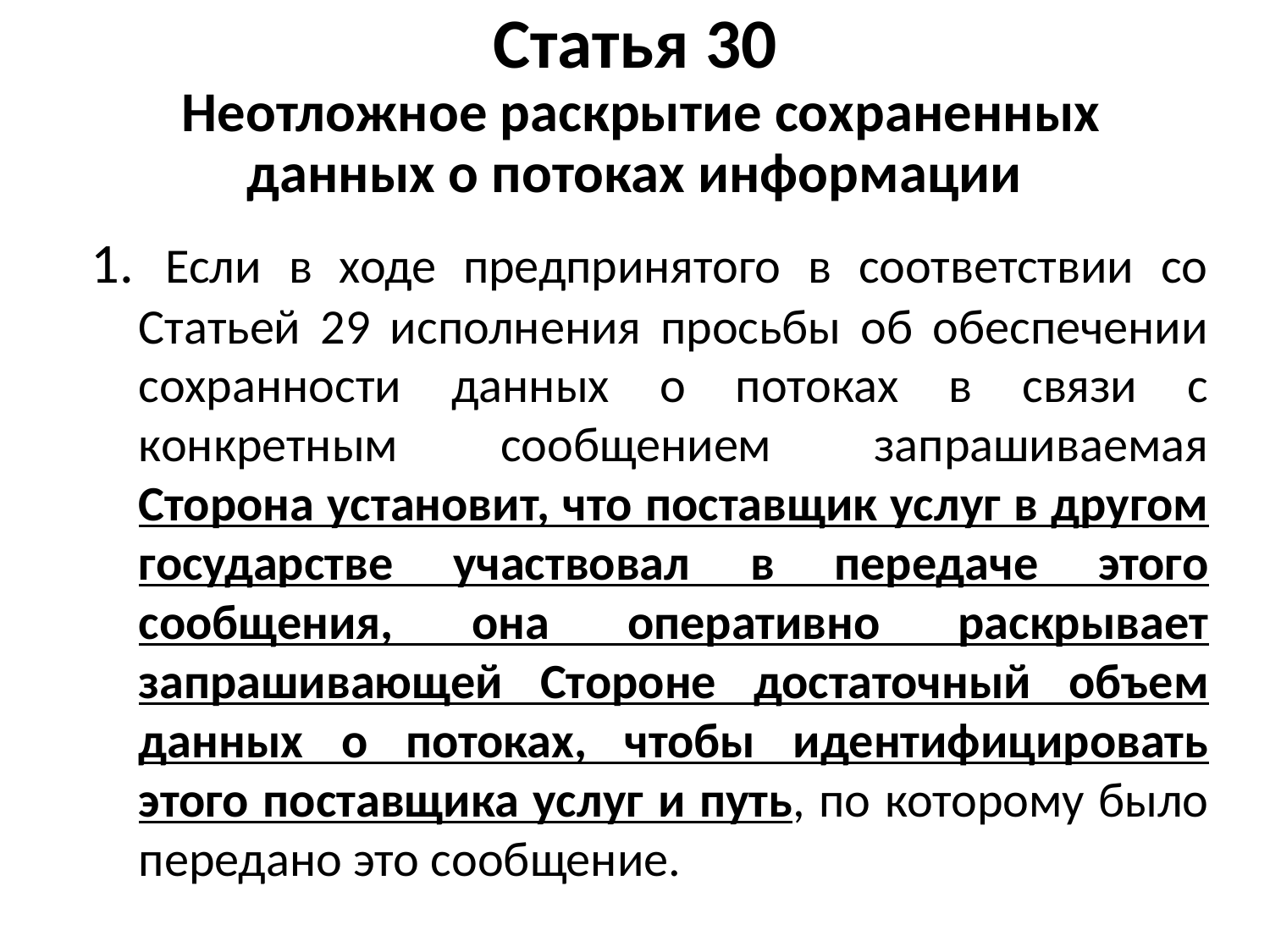

# Статья 30 Неотложное раскрытие сохраненных данных о потоках информации
1.	 Если в ходе предпринятого в соответствии со Статьей 29 исполнения просьбы об обеспечении сохранности данных о потоках в связи с конкретным сообщением запрашиваемая Сторона установит, что поставщик услуг в другом государстве участвовал в передаче этого сообщения, она оперативно раскрывает запрашивающей Стороне достаточный объем данных о потоках, чтобы идентифицировать этого поставщика услуг и путь, по которому было передано это сообщение.